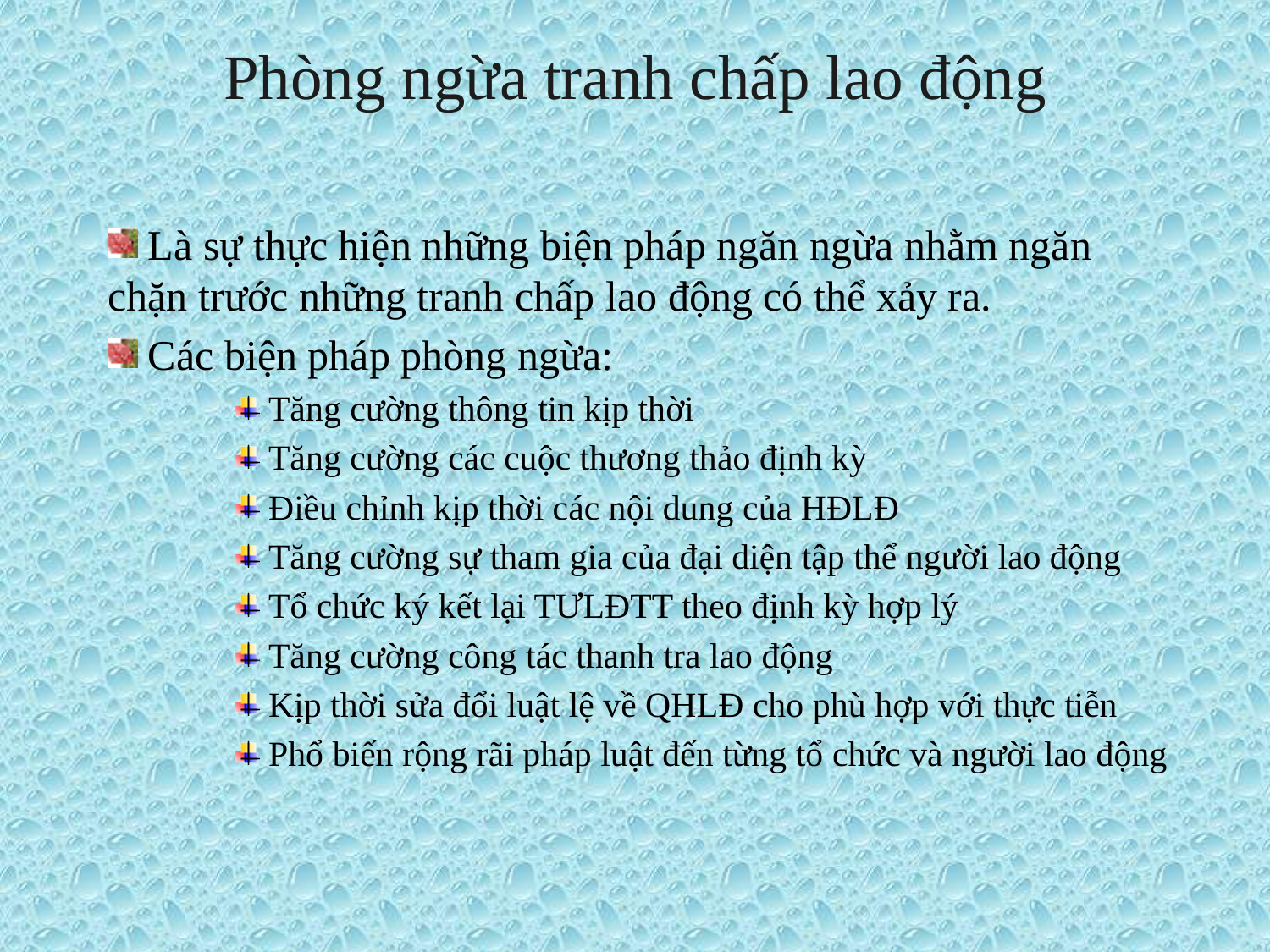

# Phòng ngừa tranh chấp lao động
 Là sự thực hiện những biện pháp ngăn ngừa nhằm ngăn chặn trước những tranh chấp lao động có thể xảy ra.
 Các biện pháp phòng ngừa:
 Tăng cường thông tin kịp thời
 Tăng cường các cuộc thương thảo định kỳ
 Điều chỉnh kịp thời các nội dung của HĐLĐ
 Tăng cường sự tham gia của đại diện tập thể người lao động
 Tổ chức ký kết lại TƯLĐTT theo định kỳ hợp lý
 Tăng cường công tác thanh tra lao động
 Kịp thời sửa đổi luật lệ về QHLĐ cho phù hợp với thực tiễn
 Phổ biến rộng rãi pháp luật đến từng tổ chức và người lao động